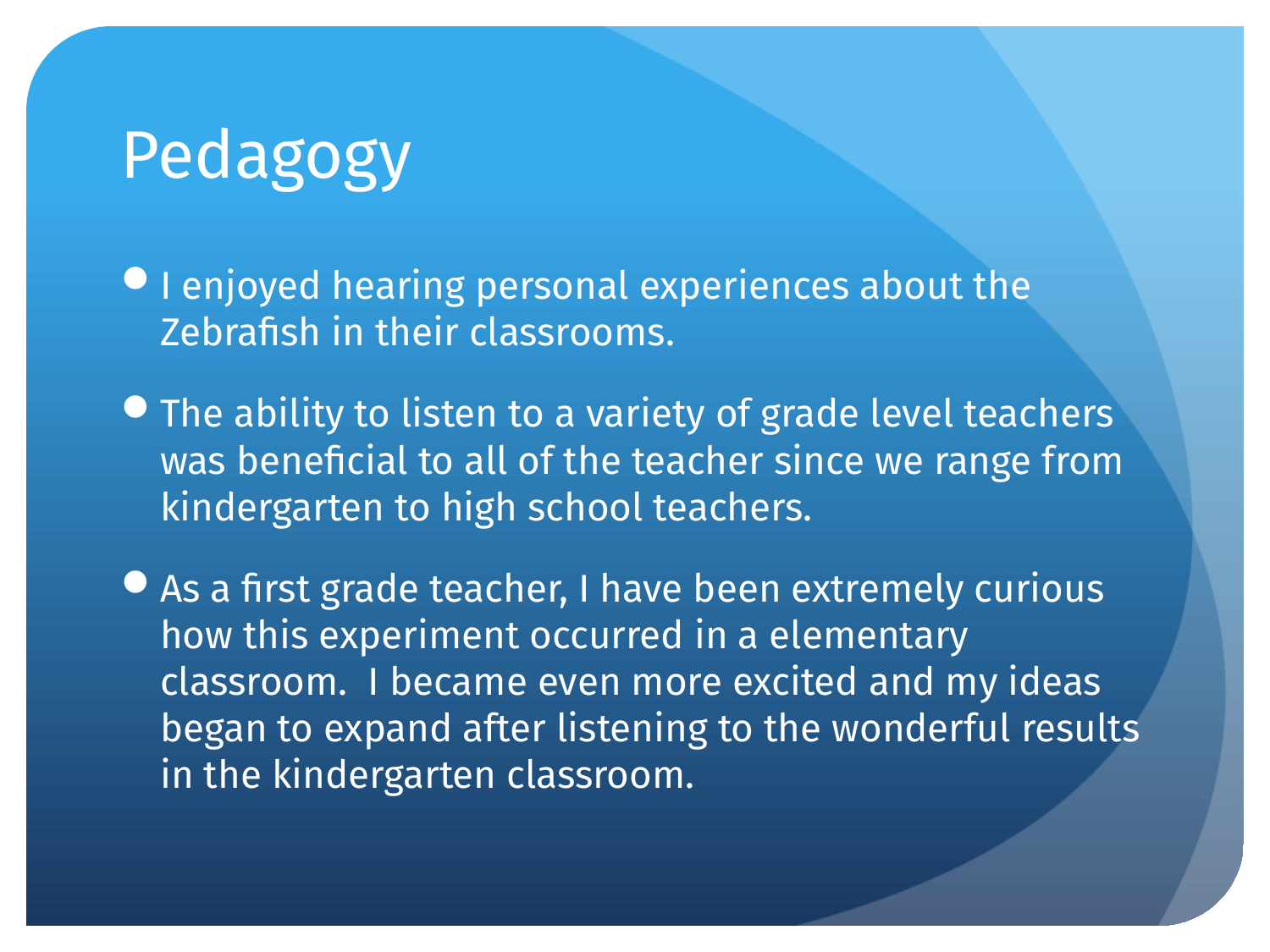

# Pedagogy
I enjoyed hearing personal experiences about the Zebrafish in their classrooms.
The ability to listen to a variety of grade level teachers was beneficial to all of the teacher since we range from kindergarten to high school teachers.
As a first grade teacher, I have been extremely curious how this experiment occurred in a elementary classroom.  I became even more excited and my ideas began to expand after listening to the wonderful results in the kindergarten classroom.